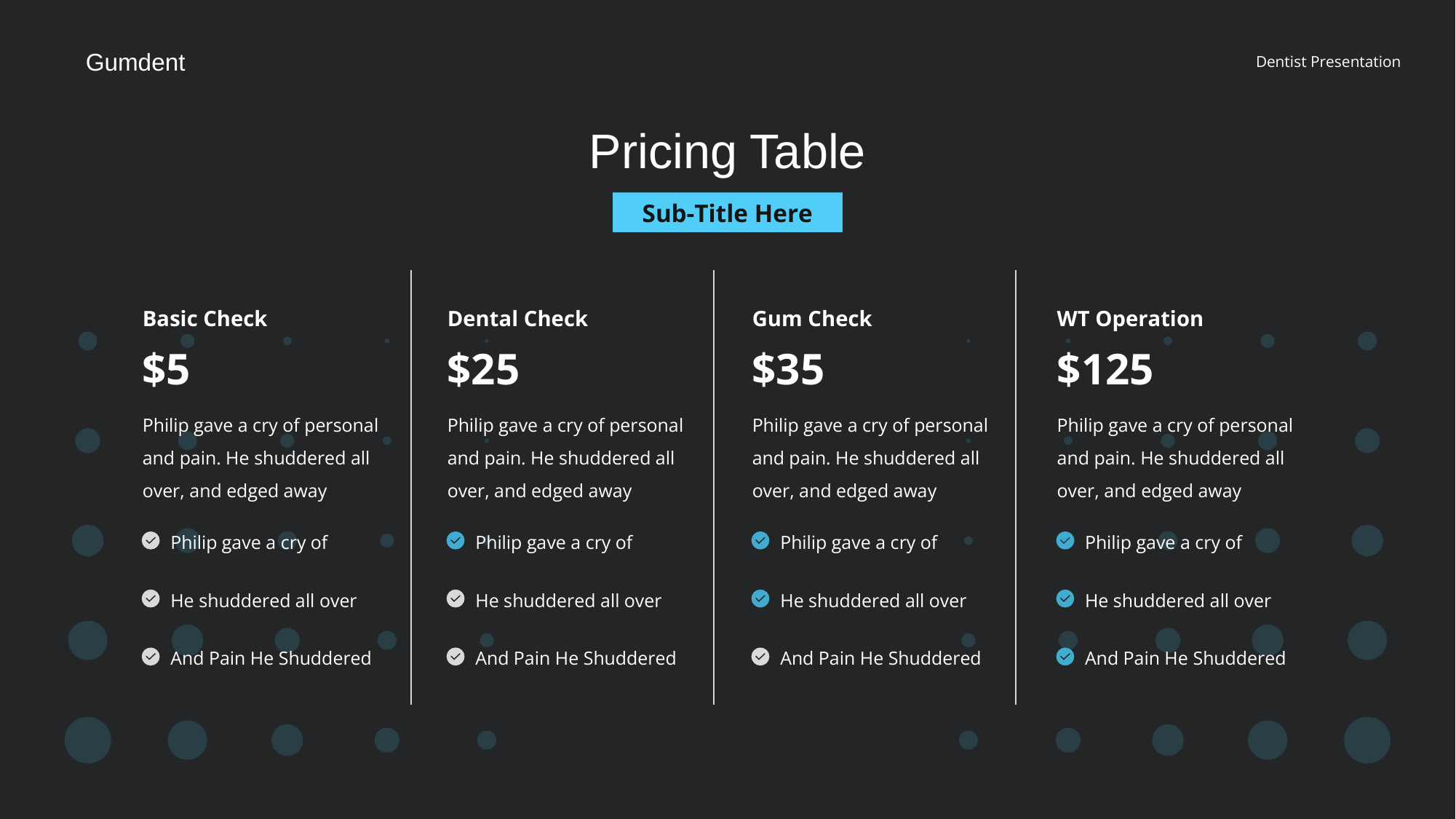

# Pricing Table
Sub-Title Here
Basic Check
Dental Check
Gum Check
WT Operation
$5
$25
$35
$125
Philip gave a cry of personal and pain. He shuddered all over, and edged away
Philip gave a cry of personal and pain. He shuddered all over, and edged away
Philip gave a cry of personal and pain. He shuddered all over, and edged away
Philip gave a cry of personal and pain. He shuddered all over, and edged away
Philip gave a cry of
Philip gave a cry of
Philip gave a cry of
Philip gave a cry of

He shuddered all over
He shuddered all over
He shuddered all over
He shuddered all over

And Pain He Shuddered
And Pain He Shuddered
And Pain He Shuddered
And Pain He Shuddered